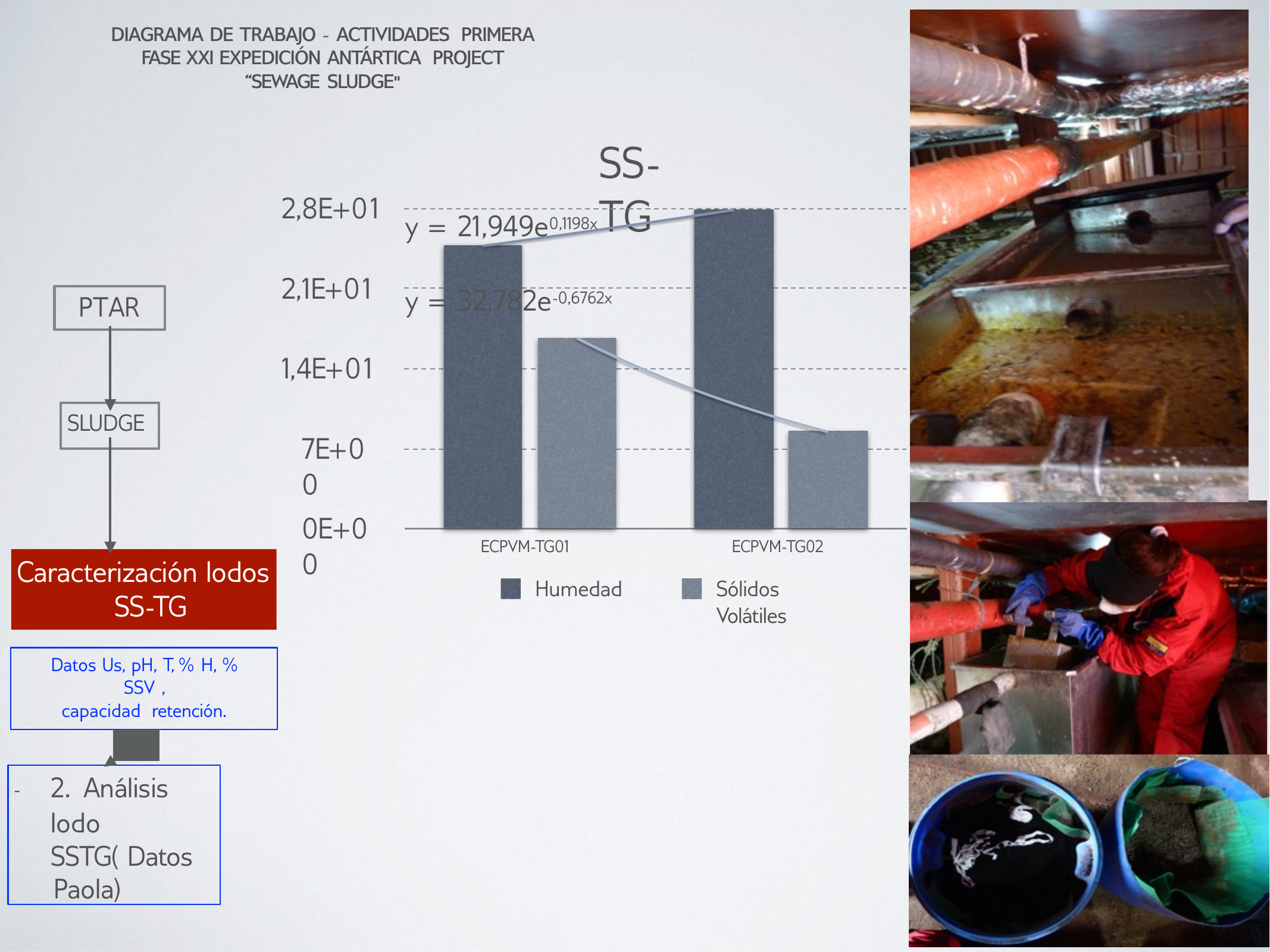

DIAGRAMA DE TRABAJO - ACTIVIDADES  PRIMERA FASE XXI EXPEDICIÓN ANTÁRTICA  PROJECT “SEWAGE SLUDGE"
# SS-TG
2,8E+01
y = 21,949e0,1198x

2,1E+01
y = 32,782e-0,6762x

PTAR

1,4E+01

SLUDGE
7E+00

0E+00

ECPVM-TG01
ECPVM-TG02

Caracterización lodos  SS-TG
Humedad
Sólidos Volátiles

Datos Us, pH, T, % H, % SSV ,
capacidad retención.

-	2. Análisis lodo  SSTG( Datos
Paola)